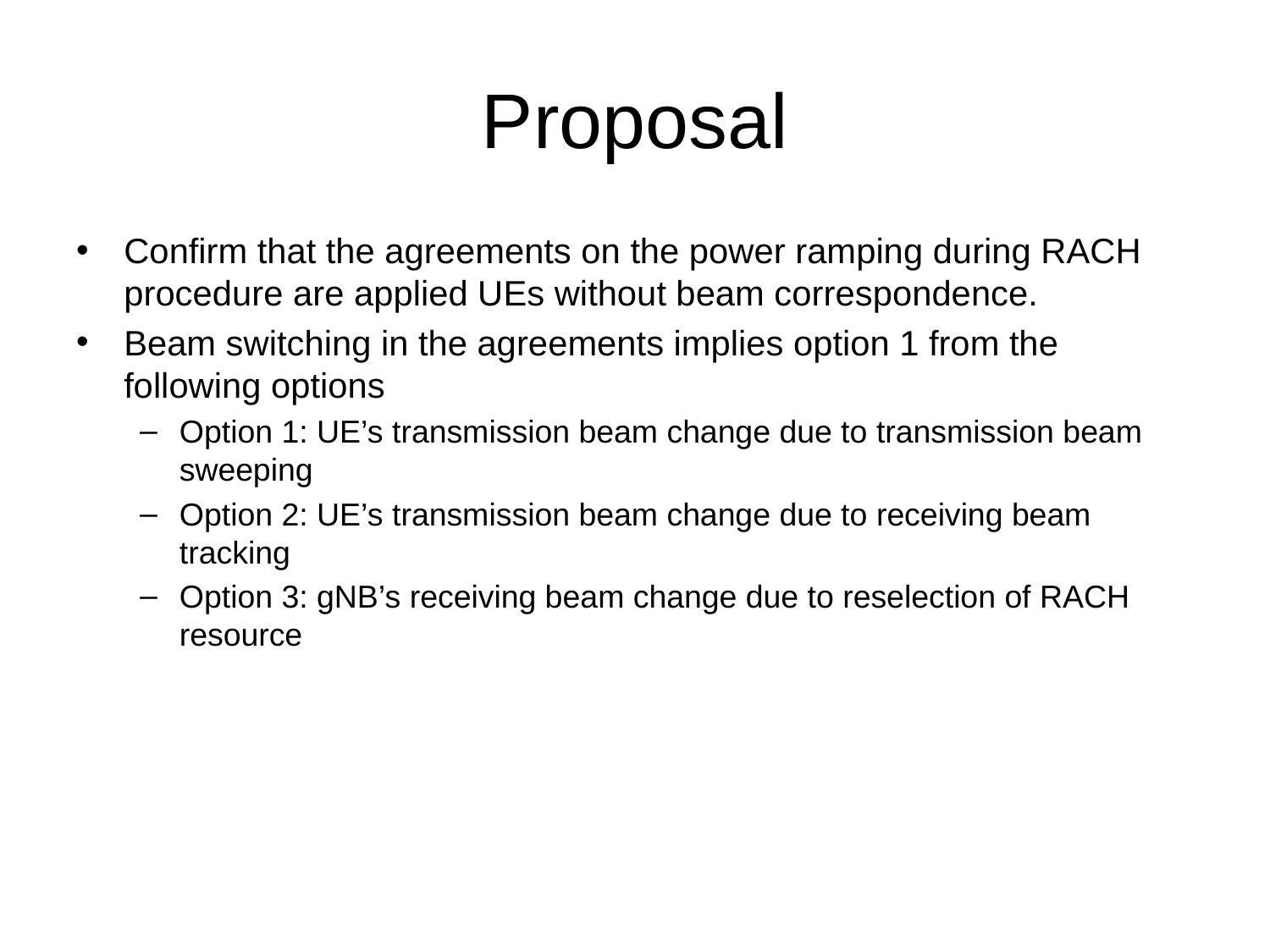

# Proposal
Confirm that the agreements on the power ramping during RACH procedure are applied UEs without beam correspondence.
Beam switching in the agreements implies option 1 from the following options
Option 1: UE’s transmission beam change due to transmission beam sweeping
Option 2: UE’s transmission beam change due to receiving beam tracking
Option 3: gNB’s receiving beam change due to reselection of RACH resource